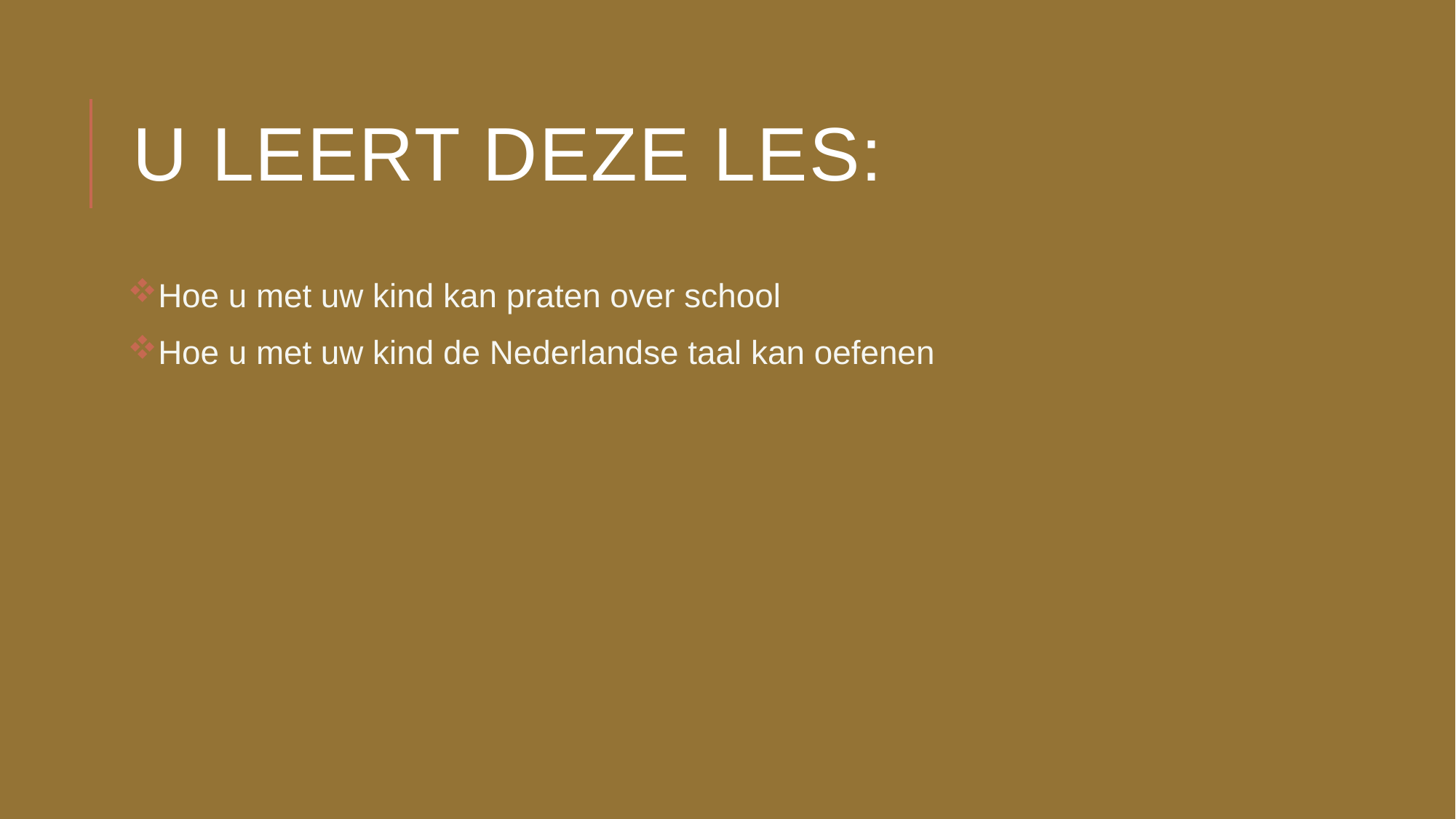

# U leert deze les:
Hoe u met uw kind kan praten over school
Hoe u met uw kind de Nederlandse taal kan oefenen